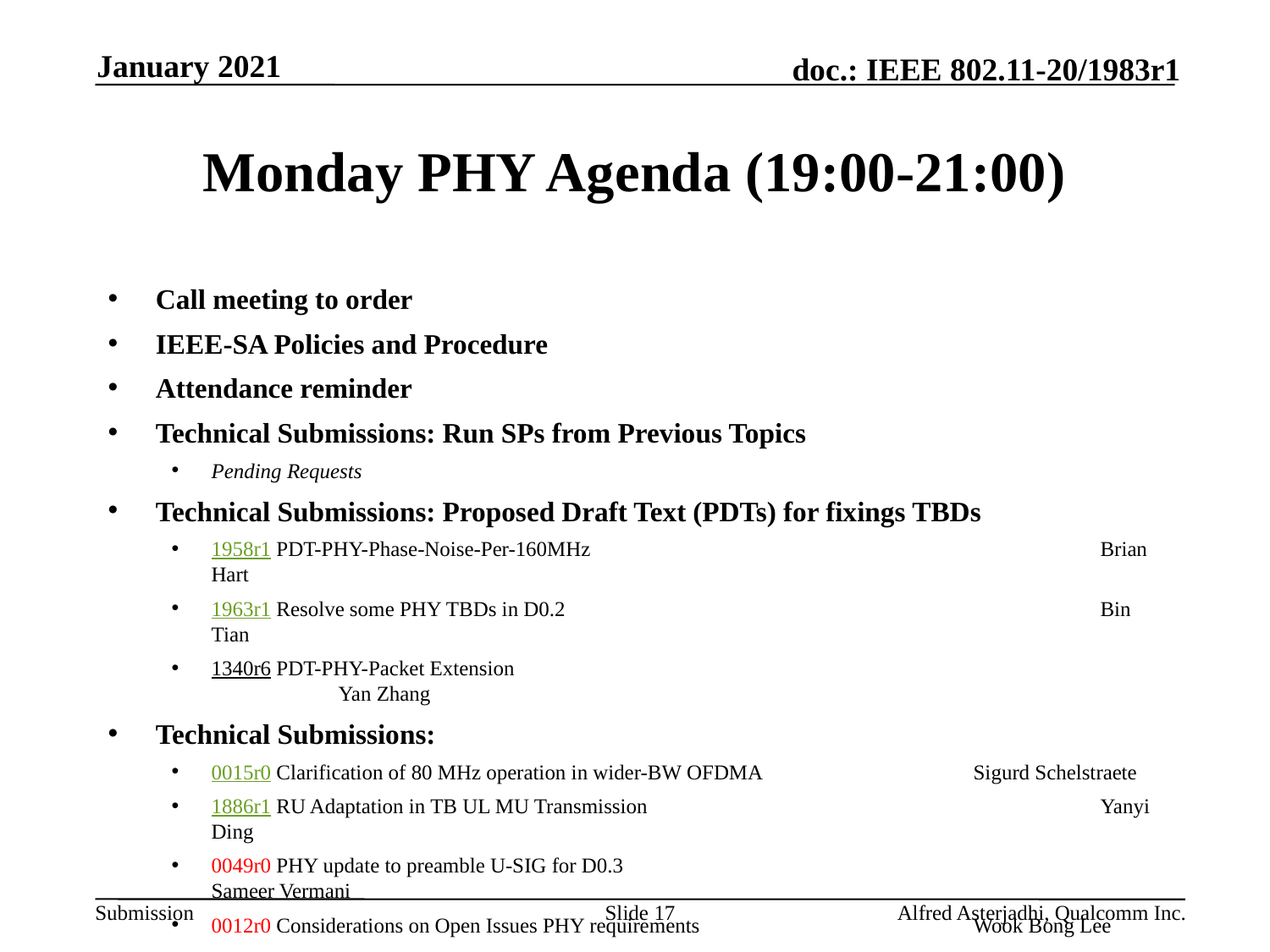

January 2021
# Monday PHY Agenda (19:00-21:00)
Call meeting to order
IEEE-SA Policies and Procedure
Attendance reminder
Technical Submissions: Run SPs from Previous Topics
Pending Requests
Technical Submissions: Proposed Draft Text (PDTs) for fixings TBDs
1958r1 PDT-PHY-Phase-Noise-Per-160MHz					Brian Hart
1963r1 Resolve some PHY TBDs in D0.2					Bin Tian
1340r6 PDT-PHY-Packet Extension						Yan Zhang
Technical Submissions:
0015r0 Clarification of 80 MHz operation in wider-BW OFDMA		Sigurd Schelstraete
1886r1 RU Adaptation in TB UL MU Transmission				Yanyi Ding
0049r0 PHY update to preamble U-SIG for D0.3				Sameer Vermani
0012r0 Considerations on Open Issues PHY requirements			Wook Bong Lee
AoB:
Recess

Slide 17
Alfred Asterjadhi, Qualcomm Inc.